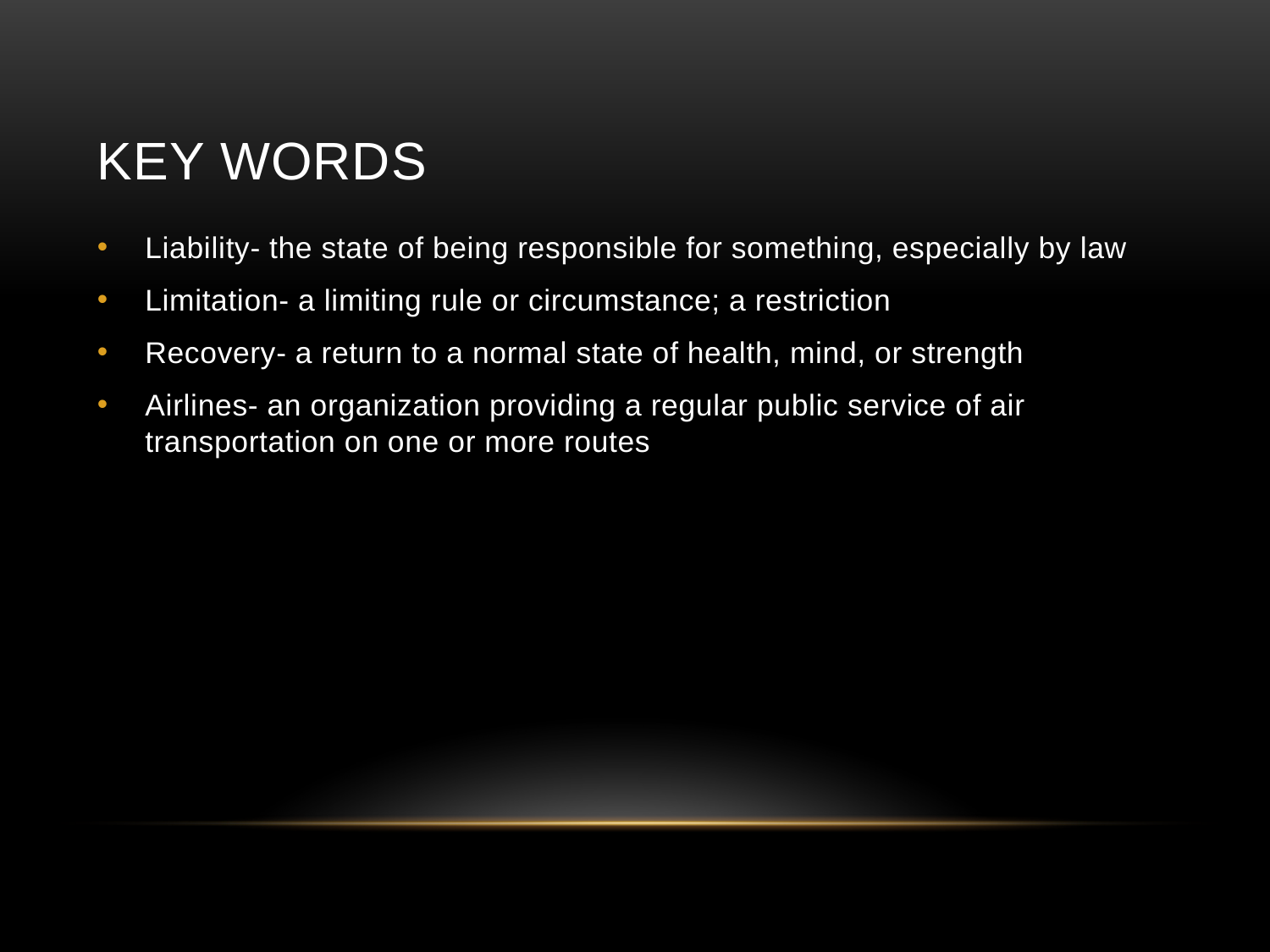

# Key words
Liability- the state of being responsible for something, especially by law
Limitation- a limiting rule or circumstance; a restriction
Recovery- a return to a normal state of health, mind, or strength
Airlines- an organization providing a regular public service of air transportation on one or more routes